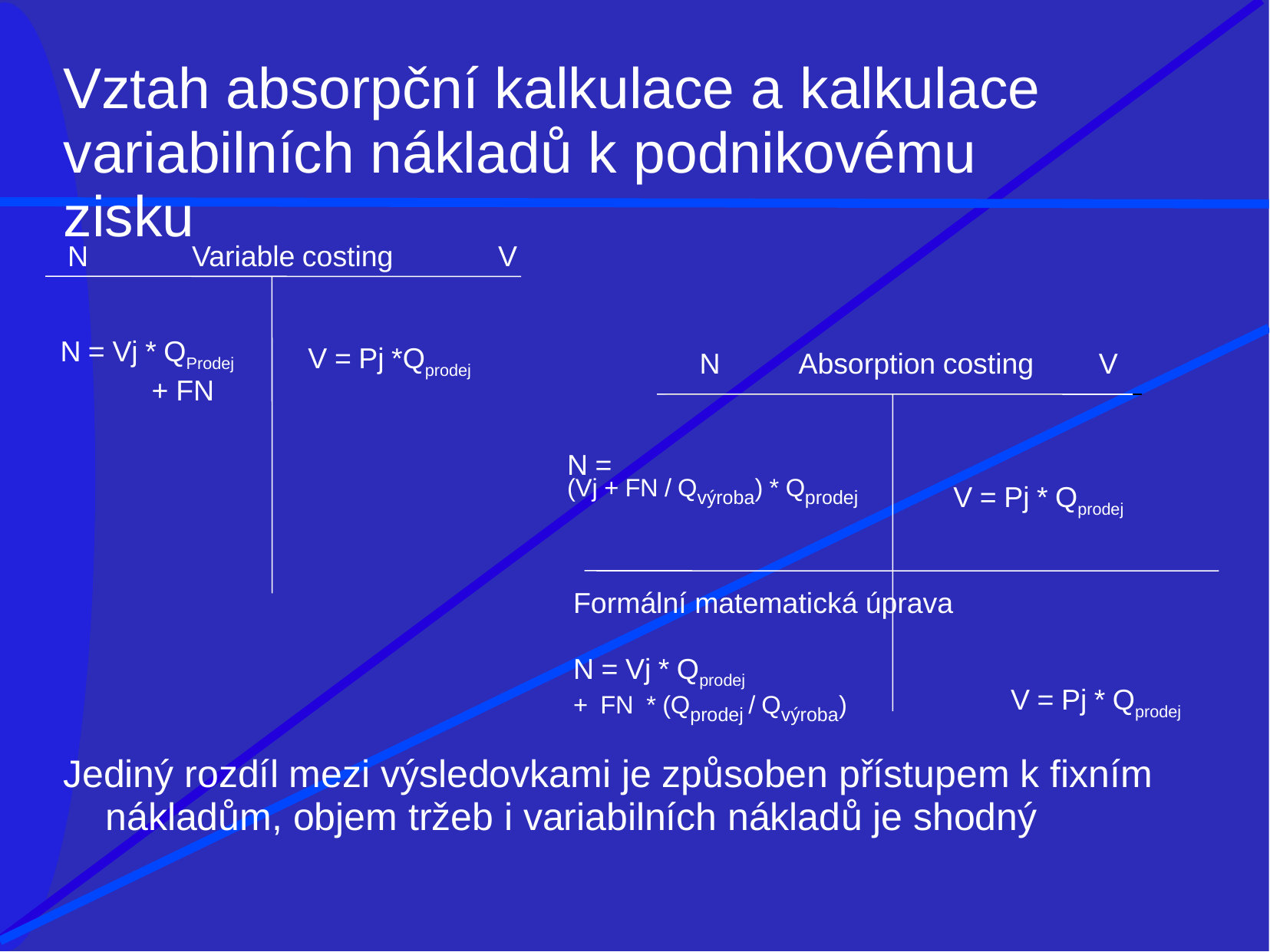

Vztah absorpční kalkulace a	kalkulace variabilních nákladů k	podnikovému zisku
N
Variable costing
V

N = Vj * QProdej
+ FN
V = Pj *Qprodej
N
Absorption costing
V

N =
(Vj + FN / Qvýroba) * Qprodej
V = Pj * Qprodej

Formální matematická úprava

N = Vj * Qprodej

V = Pj * Qprodej
+  FN  * (Qprodej / Qvýroba)
Jediný rozdíl mezi výsledovkami je způsoben přístupem k fixním nákladům, objem tržeb i variabilních nákladů je shodný